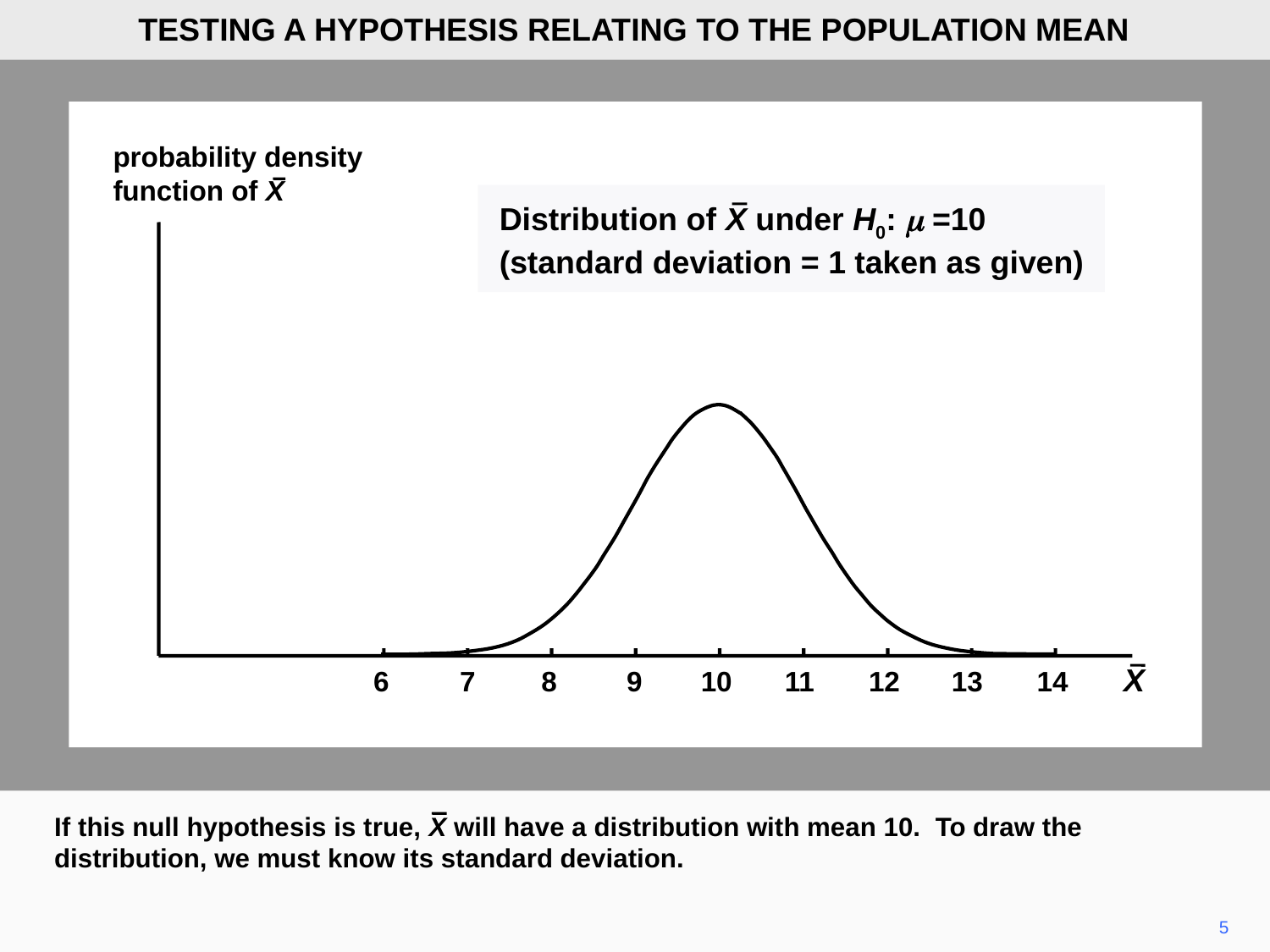

TESTING A HYPOTHESIS RELATING TO THE POPULATION MEAN

probability density
function of X

Distribution of X under H0: μ =10
(standard deviation = 1 taken as given)

X

6
7
8
9
10
11
12
13
14

If this null hypothesis is true, X will have a distribution with mean 10.  To draw the distribution, we must know its standard deviation.

5